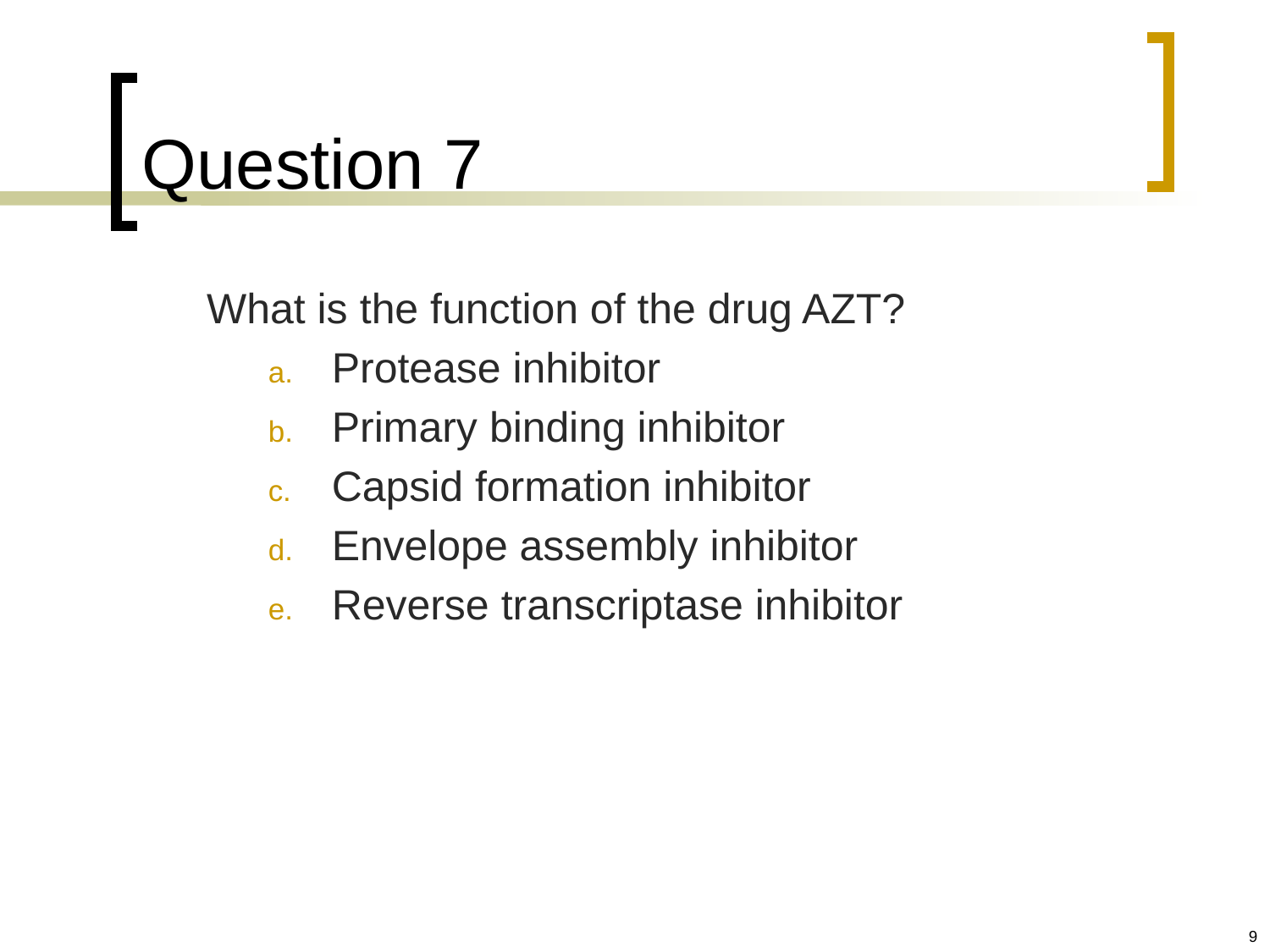

# Question 7
	What is the function of the drug AZT?
Protease inhibitor
Primary binding inhibitor
Capsid formation inhibitor
Envelope assembly inhibitor
Reverse transcriptase inhibitor